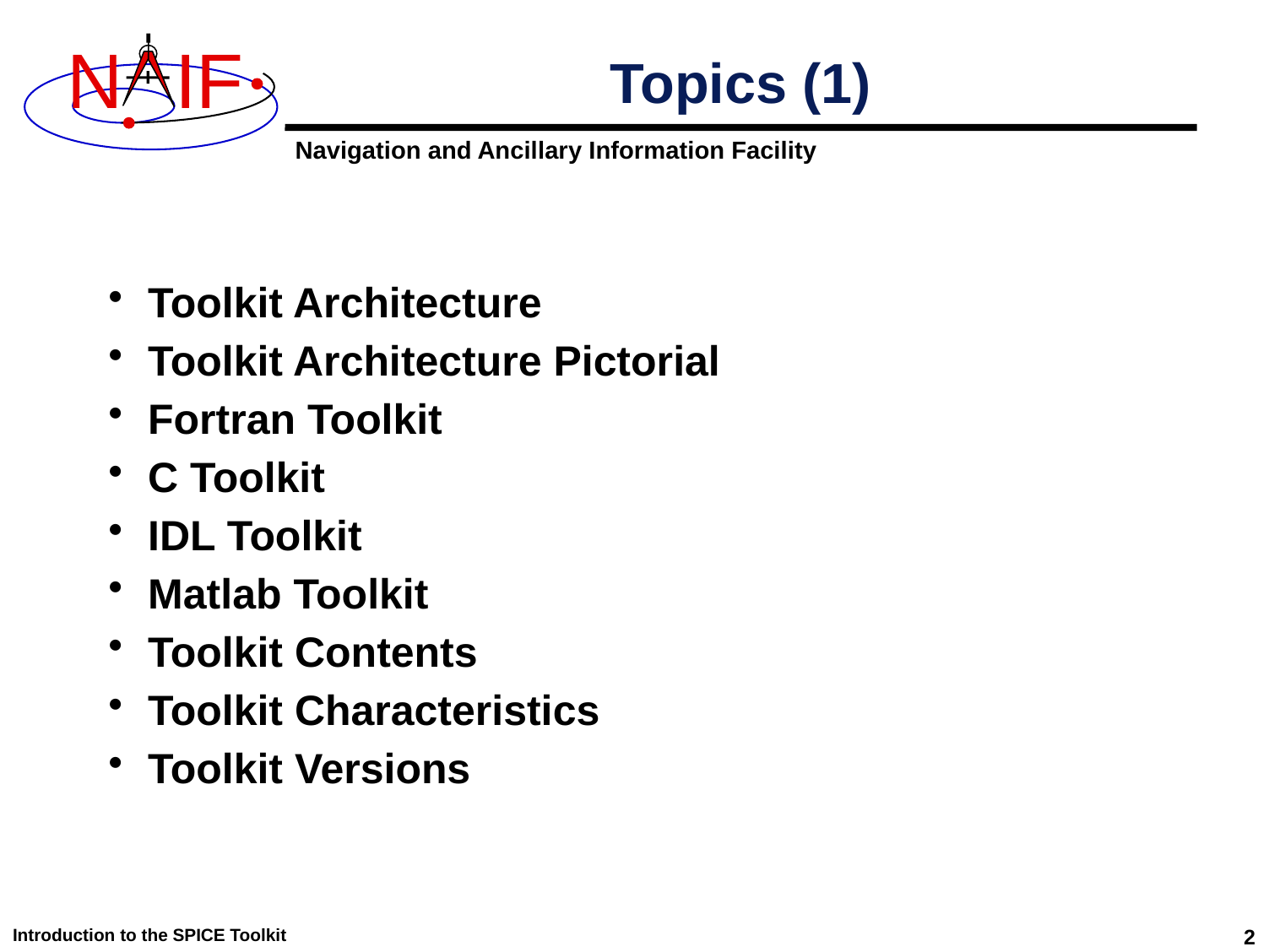

# Topics (1)
Toolkit Architecture
Toolkit Architecture Pictorial
Fortran Toolkit
C Toolkit
IDL Toolkit
Matlab Toolkit
Toolkit Contents
Toolkit Characteristics
Toolkit Versions
Introduction to the SPICE Toolkit
2